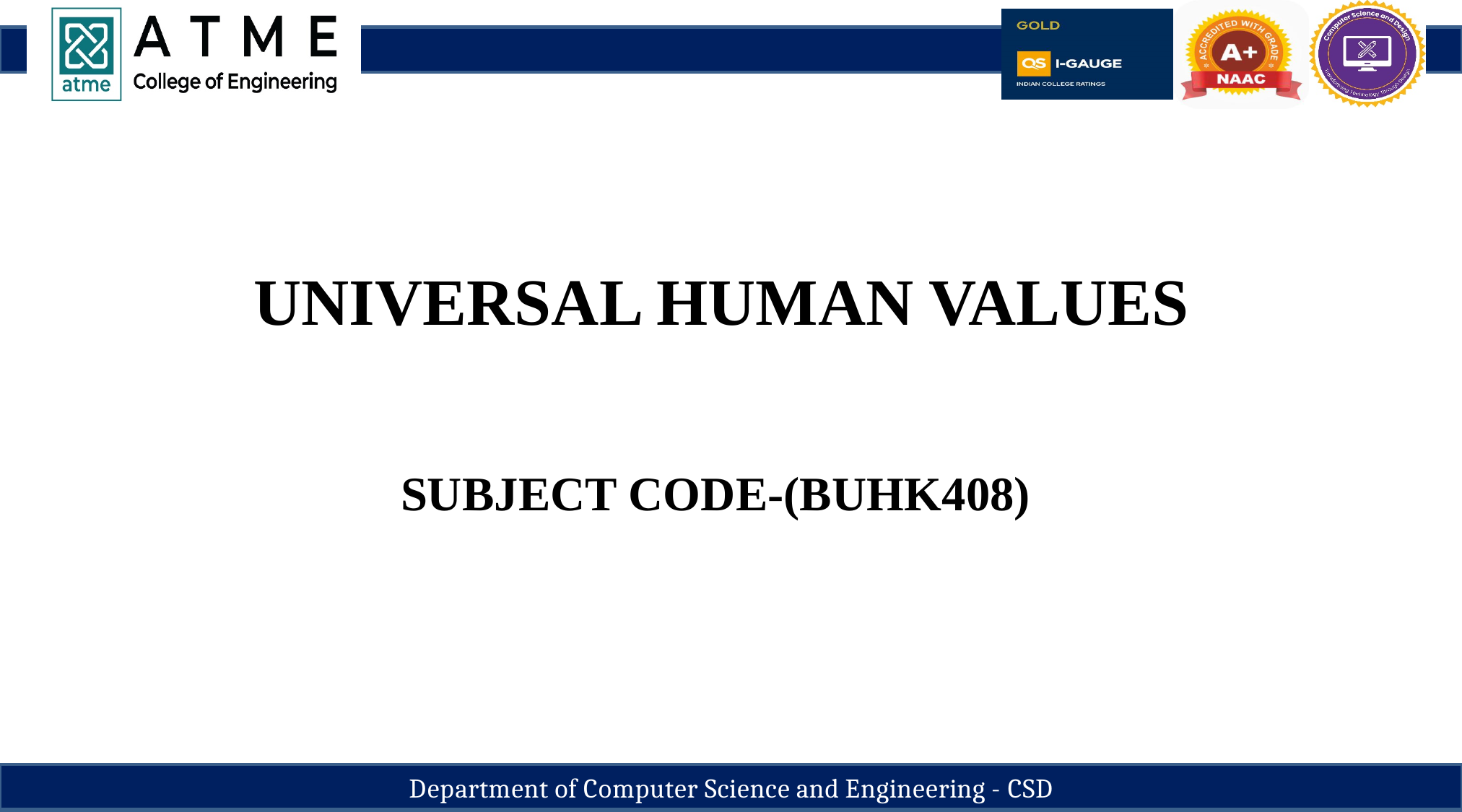

UNIVERSAL HUMAN VALUES
SUBJECT CODE-(BUHK408)
Department of Computer Science and Engineering - CSD
PALLAVI R  DEPARMENT OF CSD                                                                                                                                   1